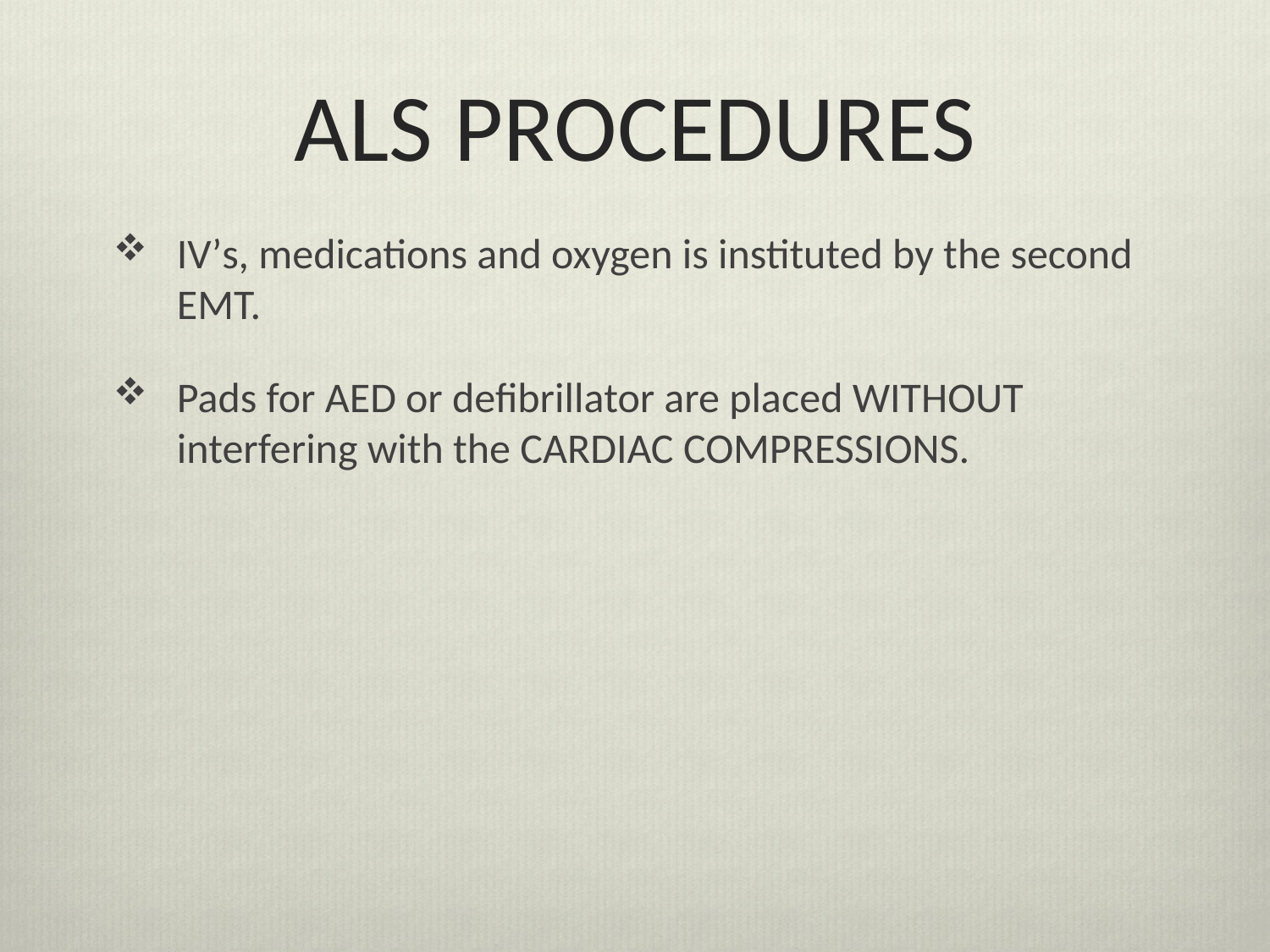

# ALS PROCEDURES
IV’s, medications and oxygen is instituted by the second EMT.
Pads for AED or defibrillator are placed WITHOUT interfering with the CARDIAC COMPRESSIONS.